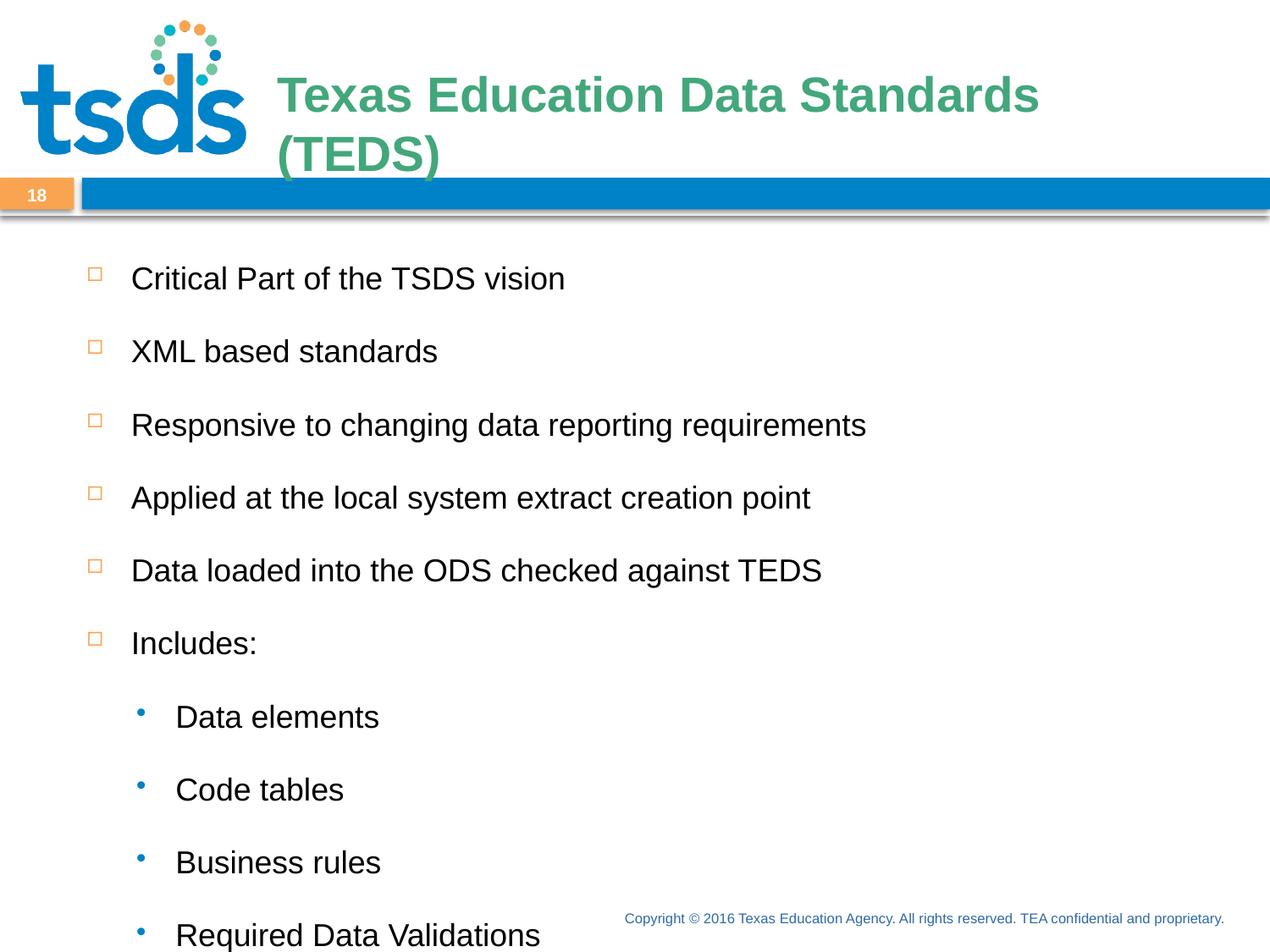

# Texas Education Data Standards (TEDS)
18
Critical Part of the TSDS vision
XML based standards
Responsive to changing data reporting requirements
Applied at the local system extract creation point
Data loaded into the ODS checked against TEDS
Includes:
Data elements
Code tables
Business rules
Required Data Validations